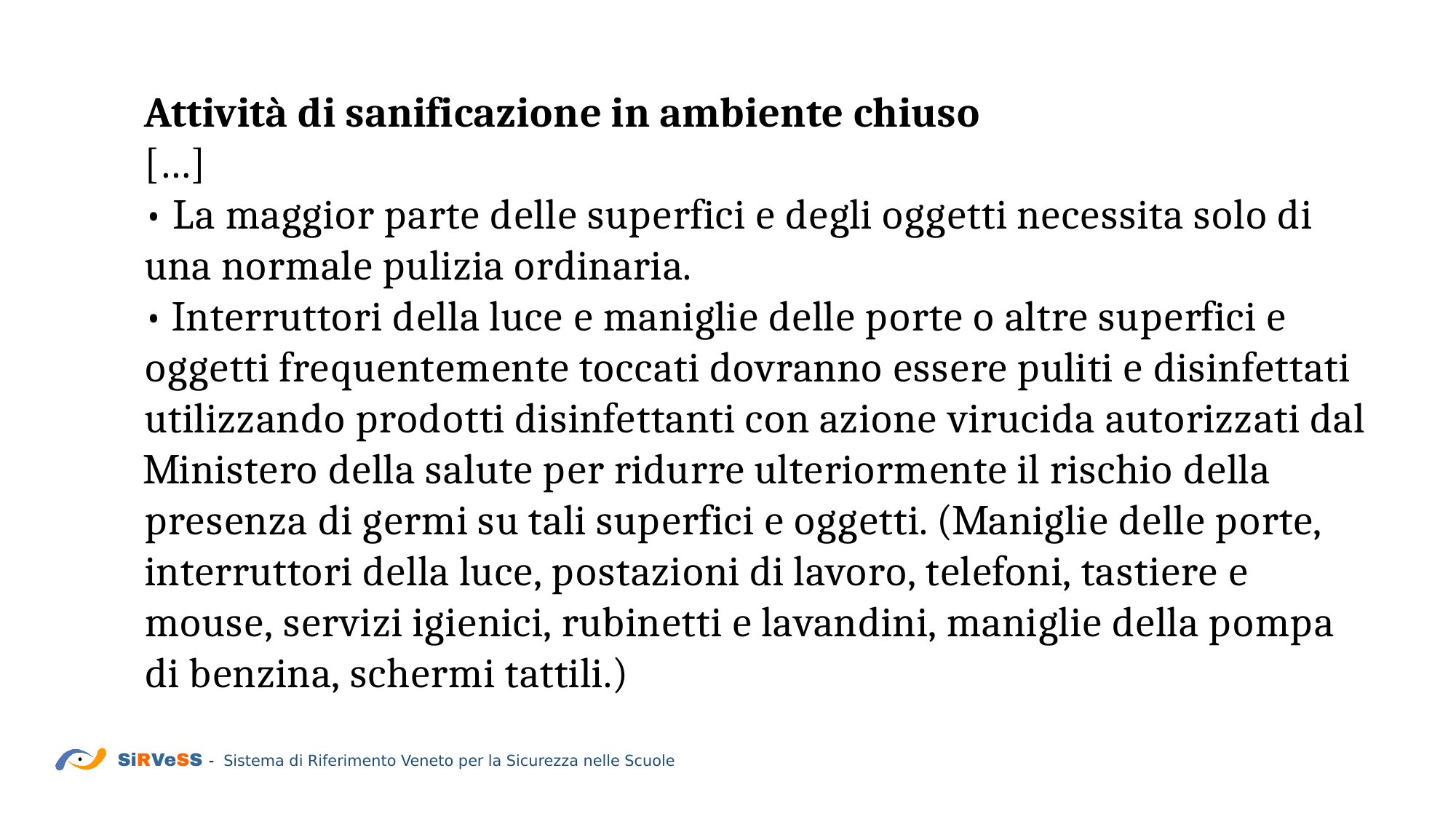

Attività di sanificazione in ambiente chiuso
[…]
• La maggior parte delle superfici e degli oggetti necessita solo di una normale pulizia ordinaria.
• Interruttori della luce e maniglie delle porte o altre superfici e oggetti frequentemente toccati dovranno essere puliti e disinfettati utilizzando prodotti disinfettanti con azione virucida autorizzati dal Ministero della salute per ridurre ulteriormente il rischio della presenza di germi su tali superfici e oggetti. (Maniglie delle porte, interruttori della luce, postazioni di lavoro, telefoni, tastiere e mouse, servizi igienici, rubinetti e lavandini, maniglie della pompa di benzina, schermi tattili.)